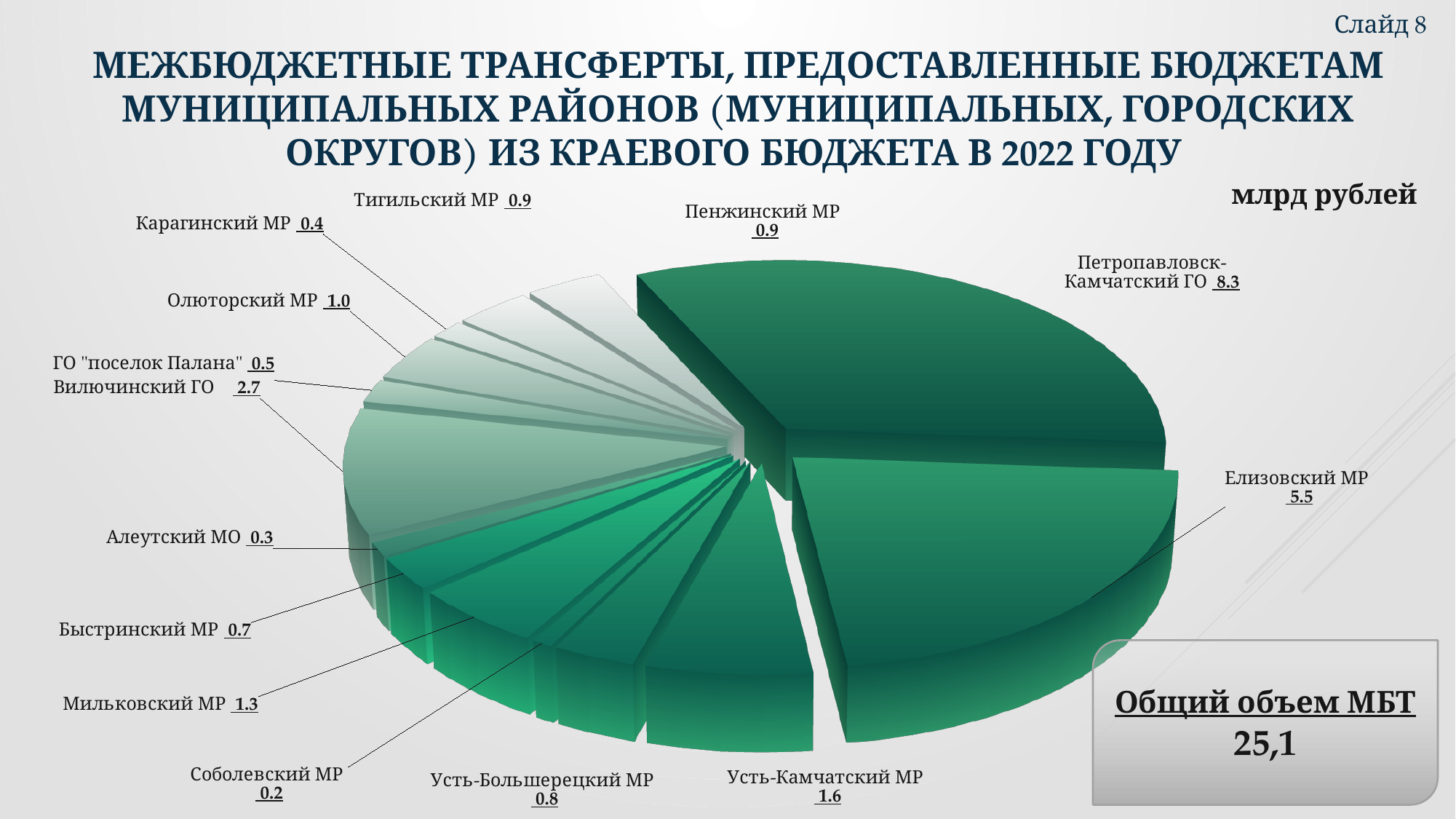

Слайд 8
# Межбюджетные трансферты, предоставленные бюджетам муниципальных районов (муниципальных, городских округов) из краевого бюджета в 2022 году
млрд рублей

[unsupported chart]

Общий объем МБТ
25,1